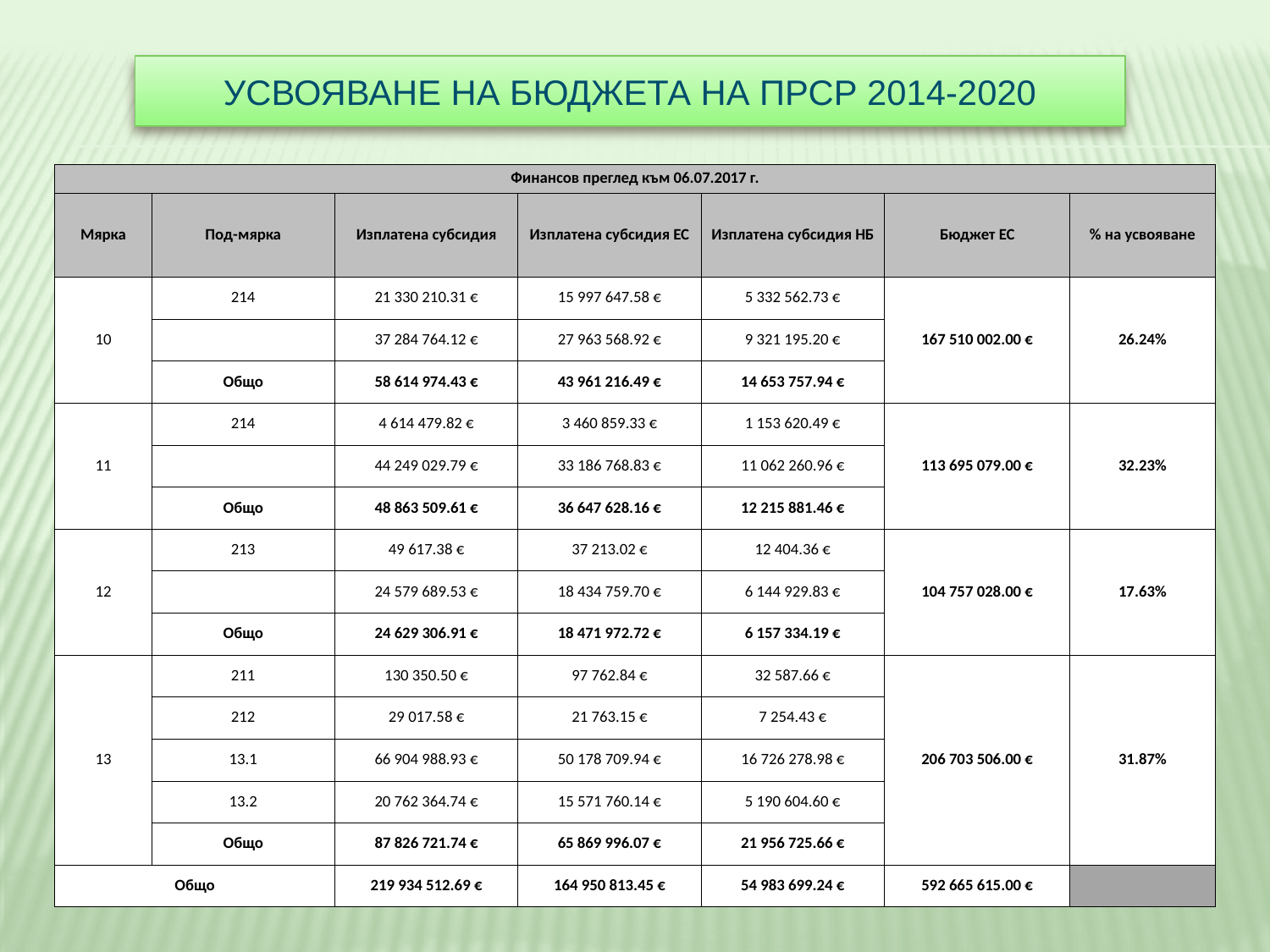

Усвояване на бюджета на ПРСР 2014-2020
| Финансов преглед към 06.07.2017 г. |  |  |  |  |  |  |
| --- | --- | --- | --- | --- | --- | --- |
| Мярка | Под-мярка | Изплатена субсидия | Изплатена субсидия ЕС | Изплатена субсидия НБ | Бюджет ЕС | % на усвояване |
| 10 | 214 | 21 330 210.31 € | 15 997 647.58 € | 5 332 562.73 € | 167 510 002.00 € | 26.24% |
|  |  | 37 284 764.12 € | 27 963 568.92 € | 9 321 195.20 € |  |  |
|  | Общо | 58 614 974.43 € | 43 961 216.49 € | 14 653 757.94 € |  |  |
| 11 | 214 | 4 614 479.82 € | 3 460 859.33 € | 1 153 620.49 € | 113 695 079.00 € | 32.23% |
|  |  | 44 249 029.79 € | 33 186 768.83 € | 11 062 260.96 € |  |  |
|  | Общо | 48 863 509.61 € | 36 647 628.16 € | 12 215 881.46 € |  |  |
| 12 | 213 | 49 617.38 € | 37 213.02 € | 12 404.36 € | 104 757 028.00 € | 17.63% |
|  |  | 24 579 689.53 € | 18 434 759.70 € | 6 144 929.83 € |  |  |
|  | Общо | 24 629 306.91 € | 18 471 972.72 € | 6 157 334.19 € |  |  |
| 13 | 211 | 130 350.50 € | 97 762.84 € | 32 587.66 € | 206 703 506.00 € | 31.87% |
|  | 212 | 29 017.58 € | 21 763.15 € | 7 254.43 € |  |  |
|  | 13.1 | 66 904 988.93 € | 50 178 709.94 € | 16 726 278.98 € |  |  |
|  | 13.2 | 20 762 364.74 € | 15 571 760.14 € | 5 190 604.60 € |  |  |
|  | Общо | 87 826 721.74 € | 65 869 996.07 € | 21 956 725.66 € |  |  |
| Общо |  | 219 934 512.69 € | 164 950 813.45 € | 54 983 699.24 € | 592 665 615.00 € |  |